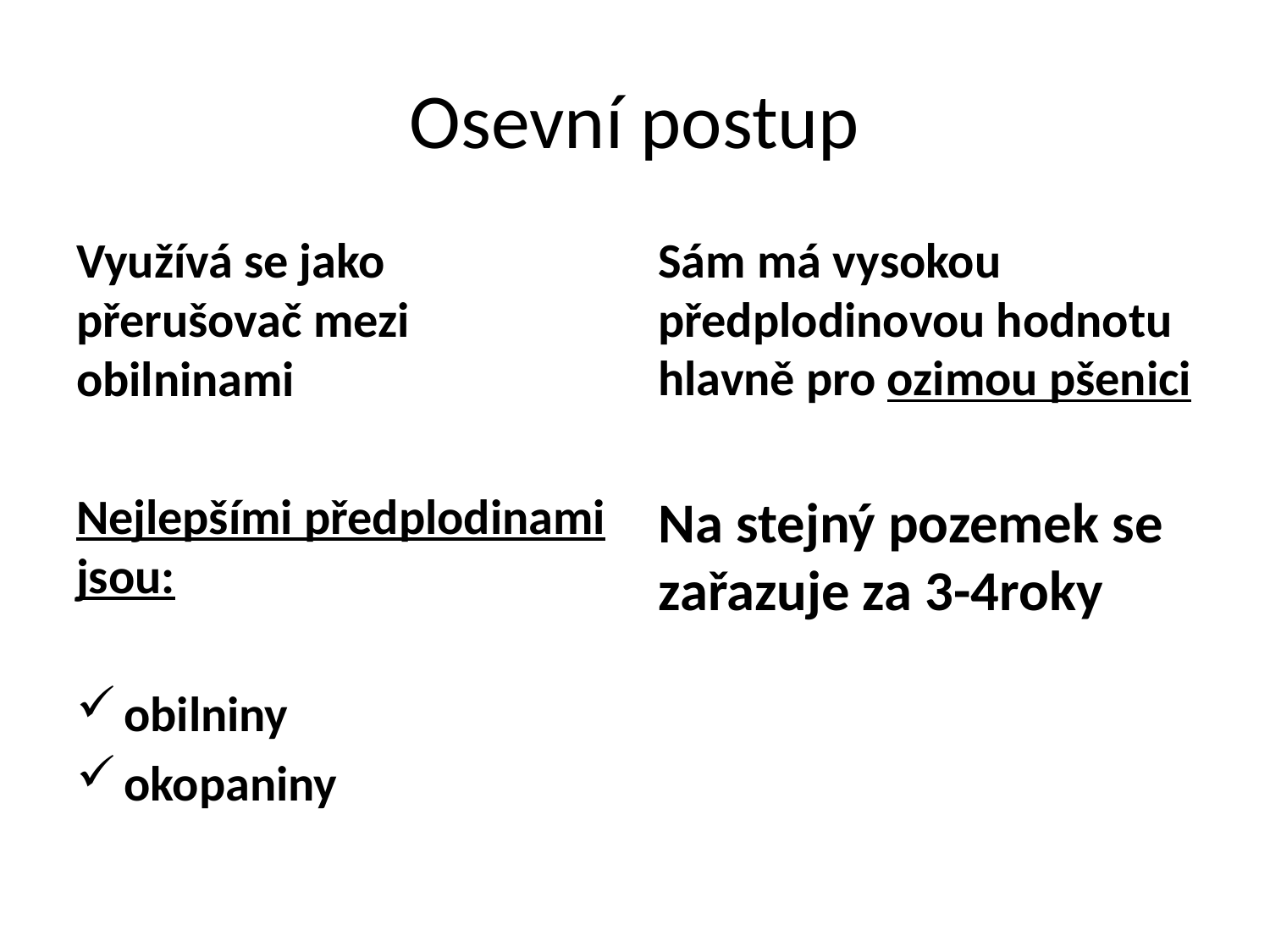

# Osevní postup
Využívá se jako přerušovač mezi obilninami

Nejlepšími předplodinami jsou:

obilniny
okopaniny

Sám má vysokou  předplodinovou hodnotu hlavně pro ozimou pšenici

Na stejný pozemek se zařazuje za 3-4roky